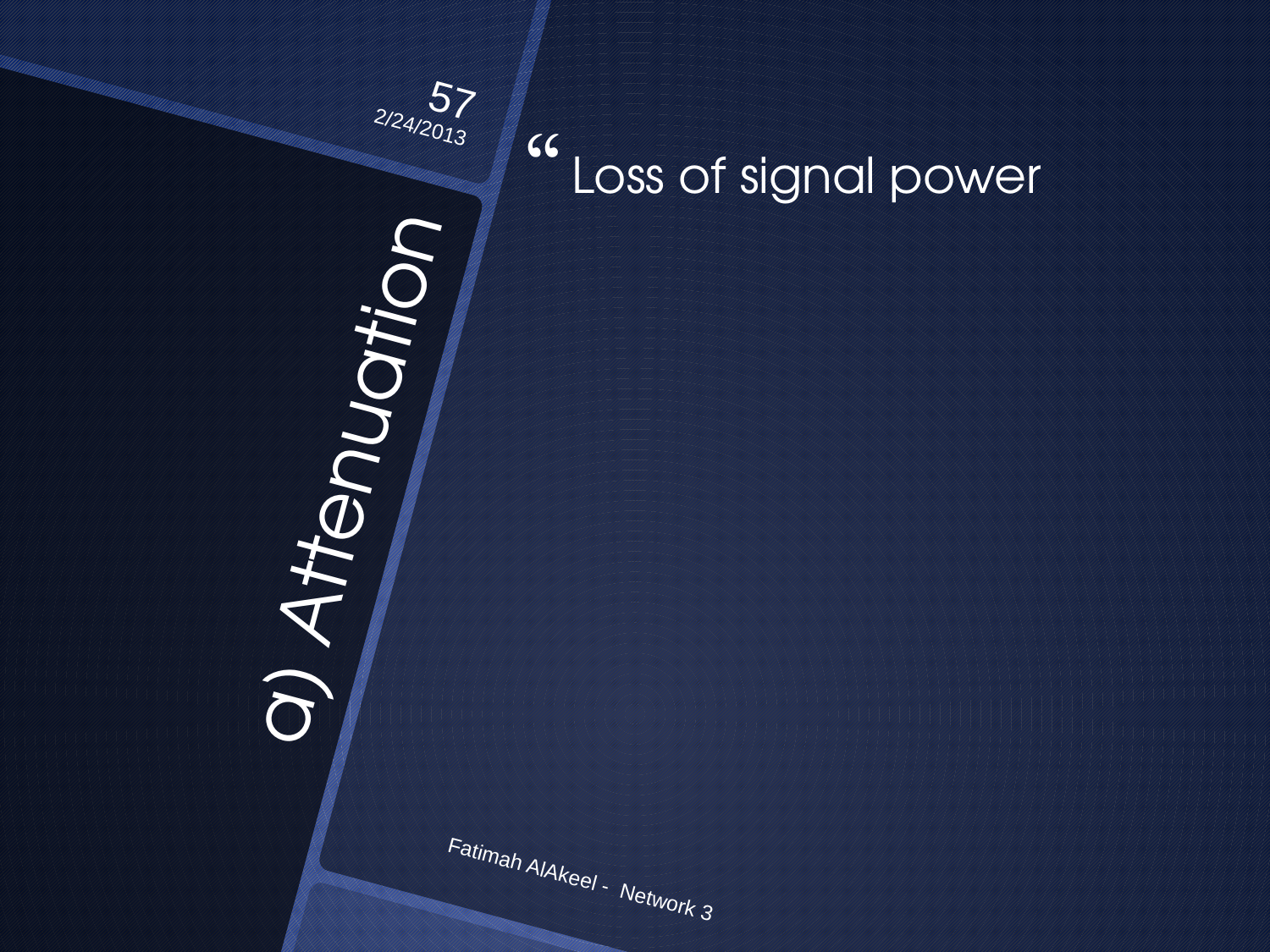

57
2/24/2013
Loss of signal power
# a) Attenuation
Fatimah AlAkeel -  Network 3